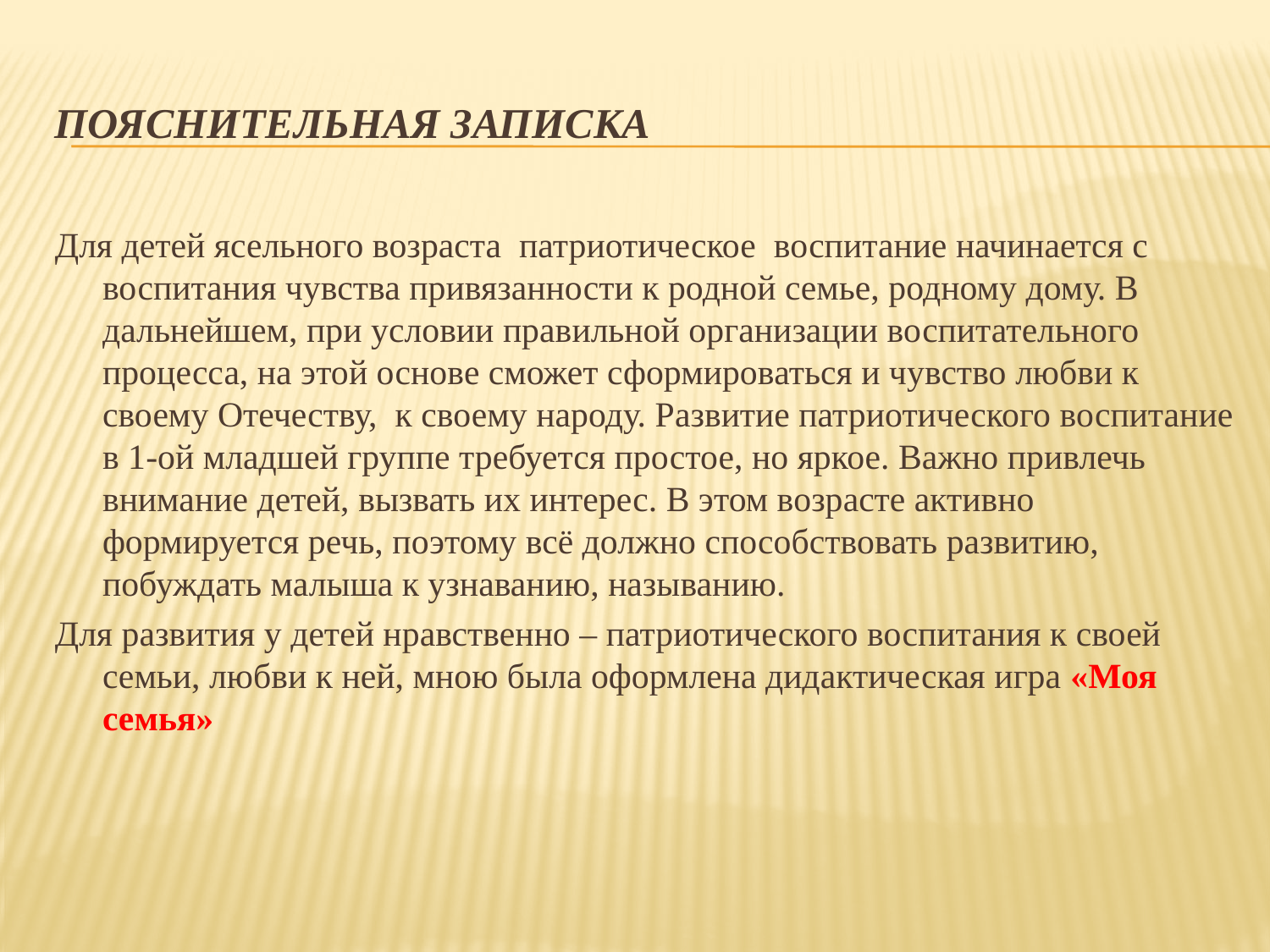

# Пояснительная записка
Для детей ясельного возраста  патриотическое  воспитание начинается с воспитания чувства привязанности к родной семье, родному дому. В дальнейшем, при условии правильной организации воспитательного процесса, на этой основе сможет сформироваться и чувство любви к своему Отечеству,  к своему народу. Развитие патриотического воспитание в 1-ой младшей группе требуется простое, но яркое. Важно привлечь внимание детей, вызвать их интерес. В этом возрасте активно формируется речь, поэтому всё должно способствовать развитию, побуждать малыша к узнаванию, называнию.
Для развития у детей нравственно – патриотического воспитания к своей семьи, любви к ней, мною была оформлена дидактическая игра «Моя семья»